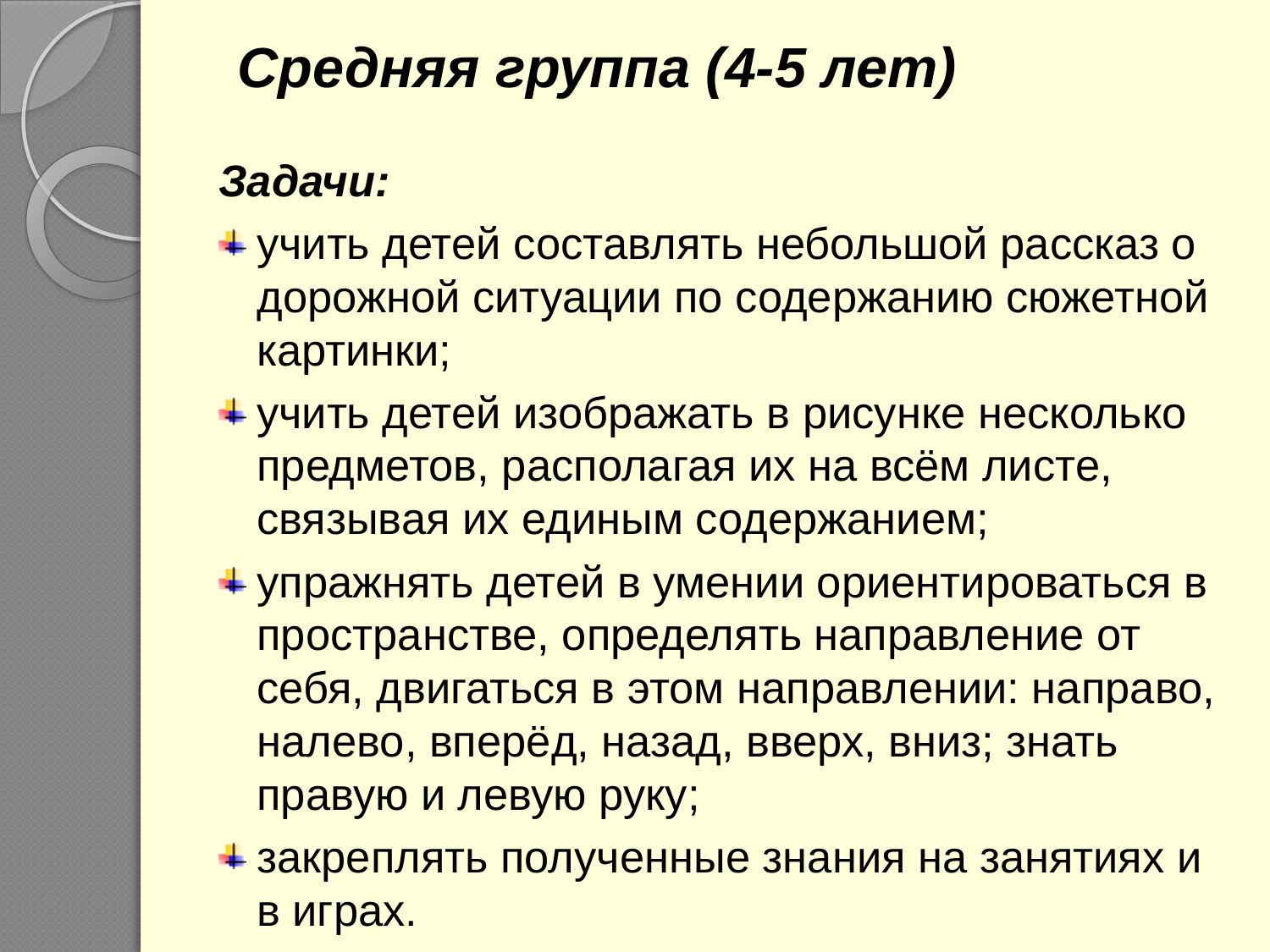

# Средняя группа (4-5 лет)
Задачи:
учить детей составлять небольшой рассказ о дорожной ситуации по содержанию сюжетной картинки;
учить детей изображать в рисунке несколько предметов, располагая их на всём листе, связывая их единым содержанием;
упражнять детей в умении ориентироваться в пространстве, определять направление от себя, двигаться в этом направлении: направо, налево, вперёд, назад, вверх, вниз; знать правую и левую руку;
закреплять полученные знания на занятиях и в играх.